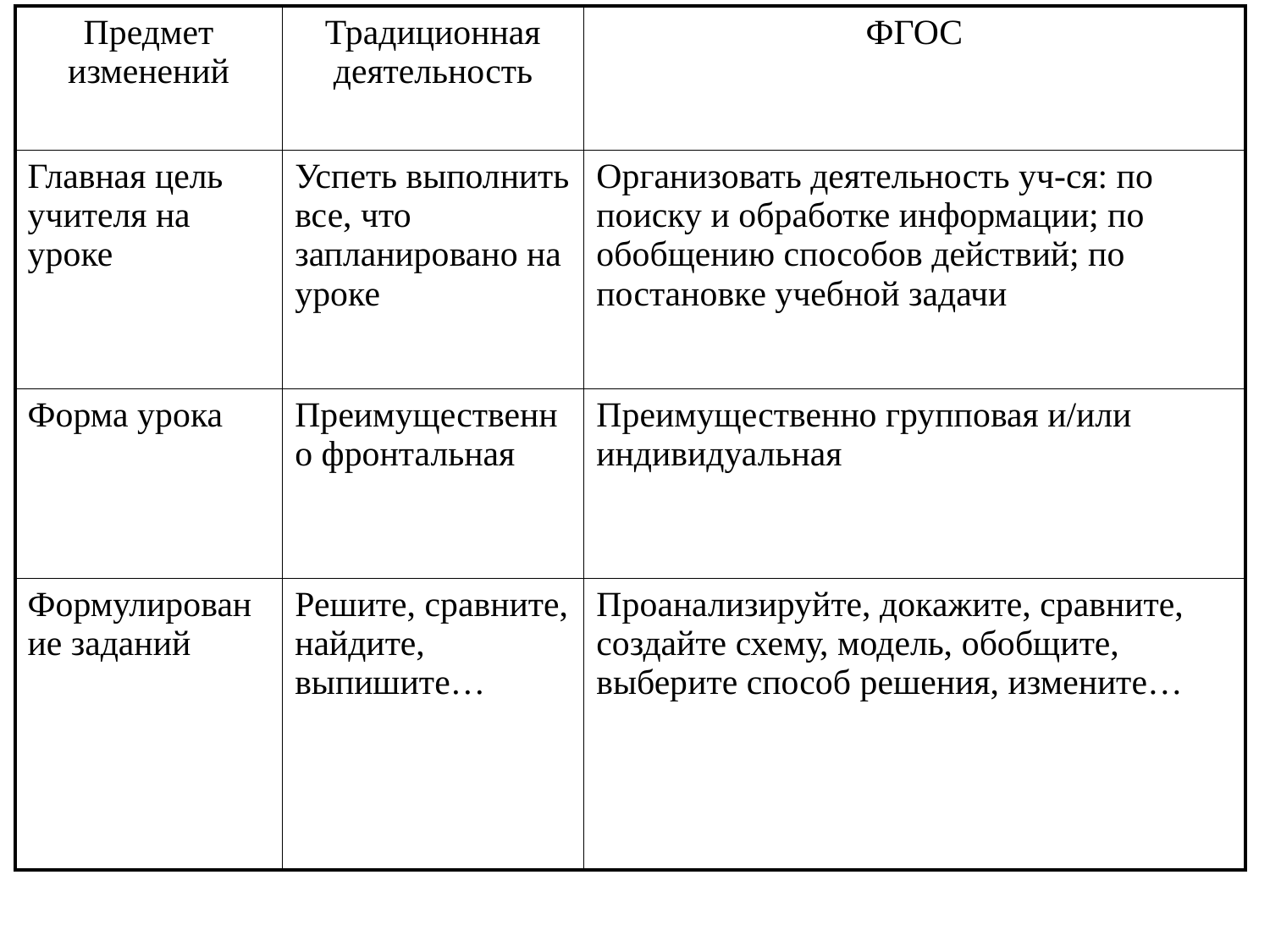

| Предмет изменений | Традиционная деятельность | ФГОС |
| --- | --- | --- |
| Главная цель учителя на уроке | Успеть выполнить все, что запланировано на уроке | Организовать деятельность уч-ся: по поиску и обработке информации; по обобщению способов действий; по постановке учебной задачи |
| Форма урока | Преимущественно фронтальная | Преимущественно групповая и/или индивидуальная |
| Формулирование заданий | Решите, сравните, найдите, выпишите… | Проанализируйте, докажите, сравните, создайте схему, модель, обобщите, выберите способ решения, измените… |